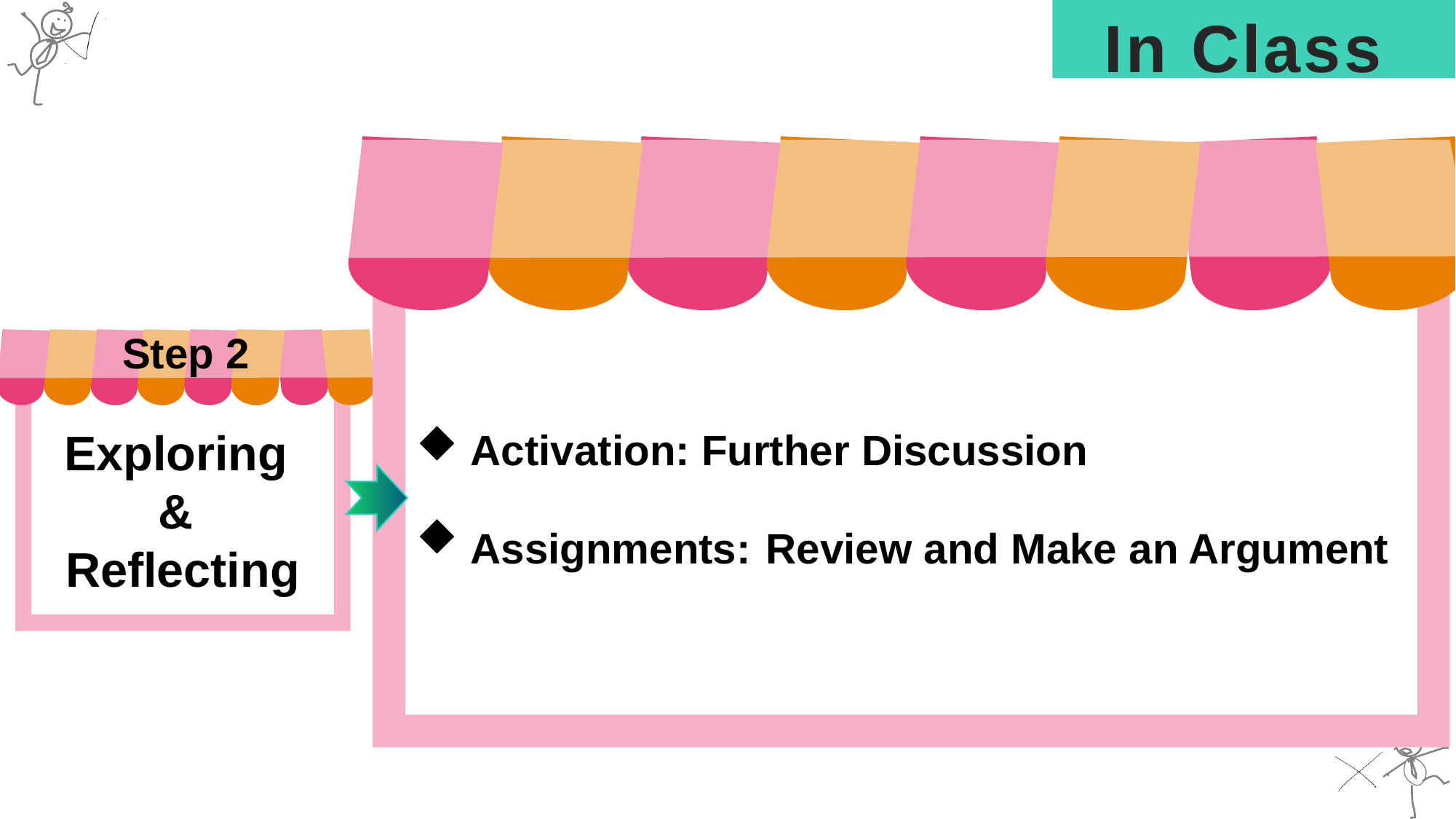

In Class

Activation: Further Discussion
Assignments: Review and Make an Argument
Step 2

Exploring
&
Reflecting